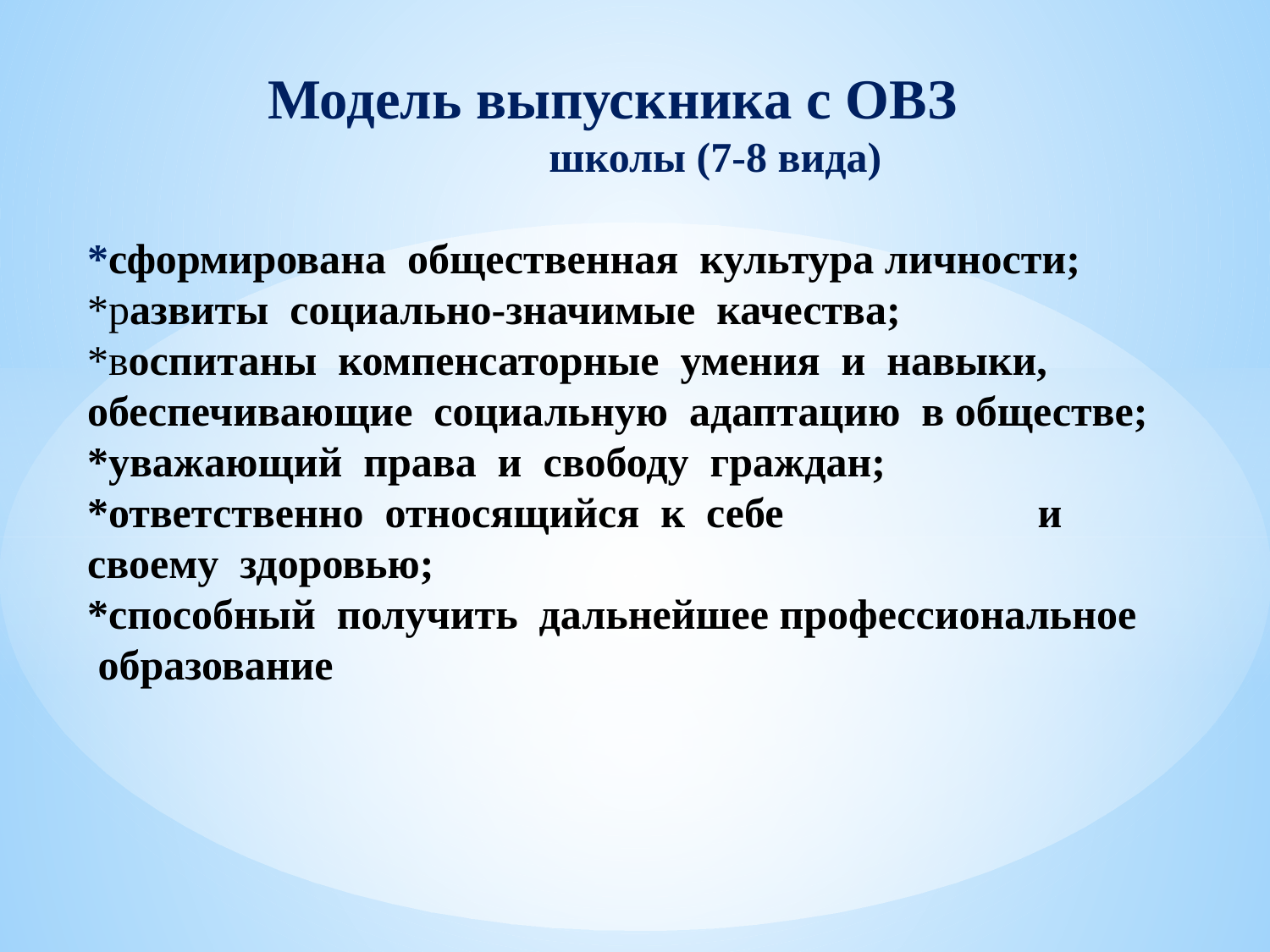

Модель выпускника с ОВЗ
                  школы (7-8 вида)
*сформирована  общественная  культура личности;
*развиты  социально-значимые  качества;
*воспитаны  компенсаторные  умения  и  навыки, обеспечивающие  социальную  адаптацию  в обществе;
*уважающий  права  и  свободу  граждан;
*ответственно  относящийся  к  себе                        и  своему  здоровью;
*способный  получить  дальнейшее профессиональное   образование